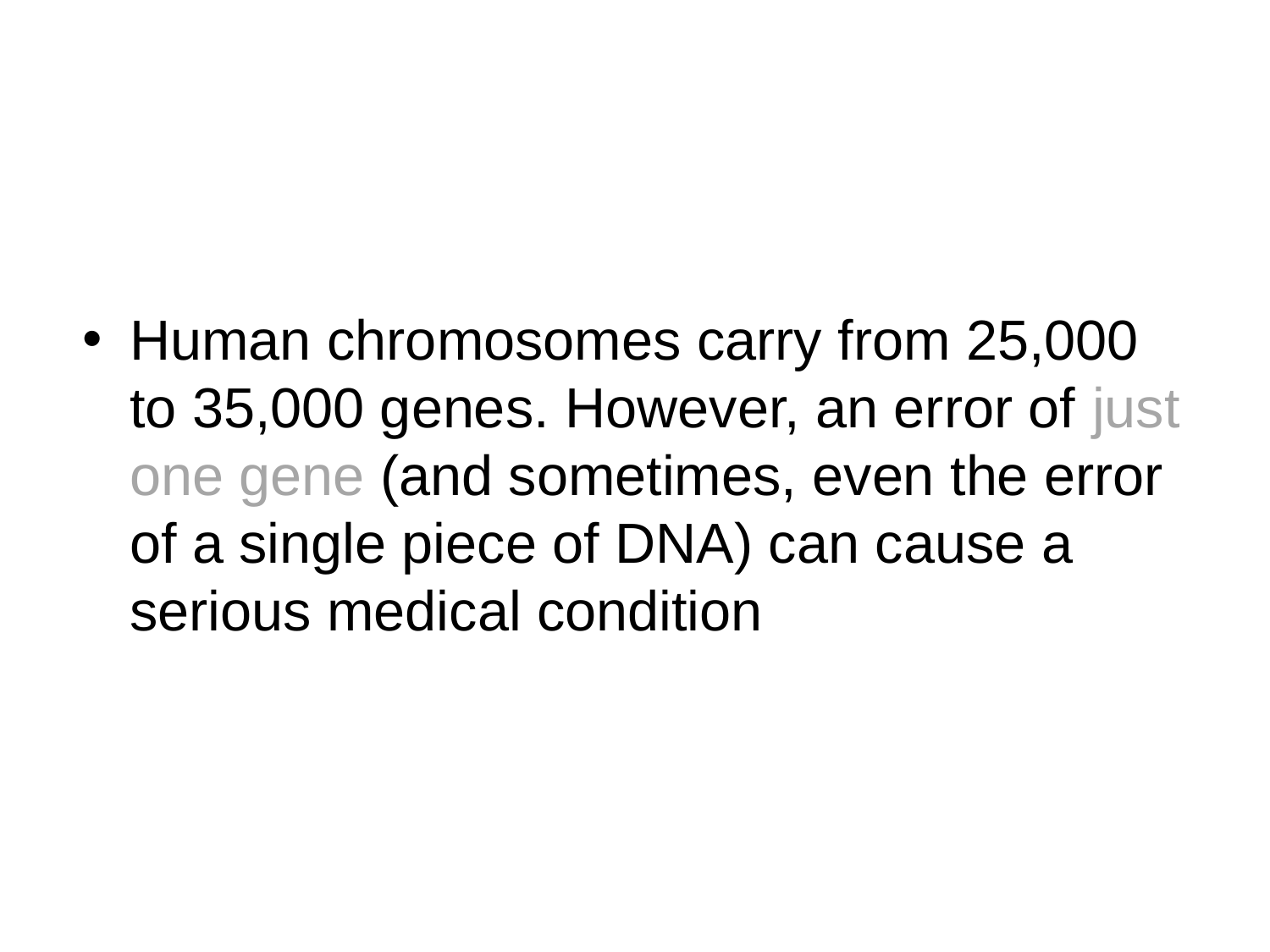

Human chromosomes carry from 25,000 to 35,000 genes. However, an error of just one gene (and sometimes, even the error of a single piece of DNA) can cause a serious medical condition